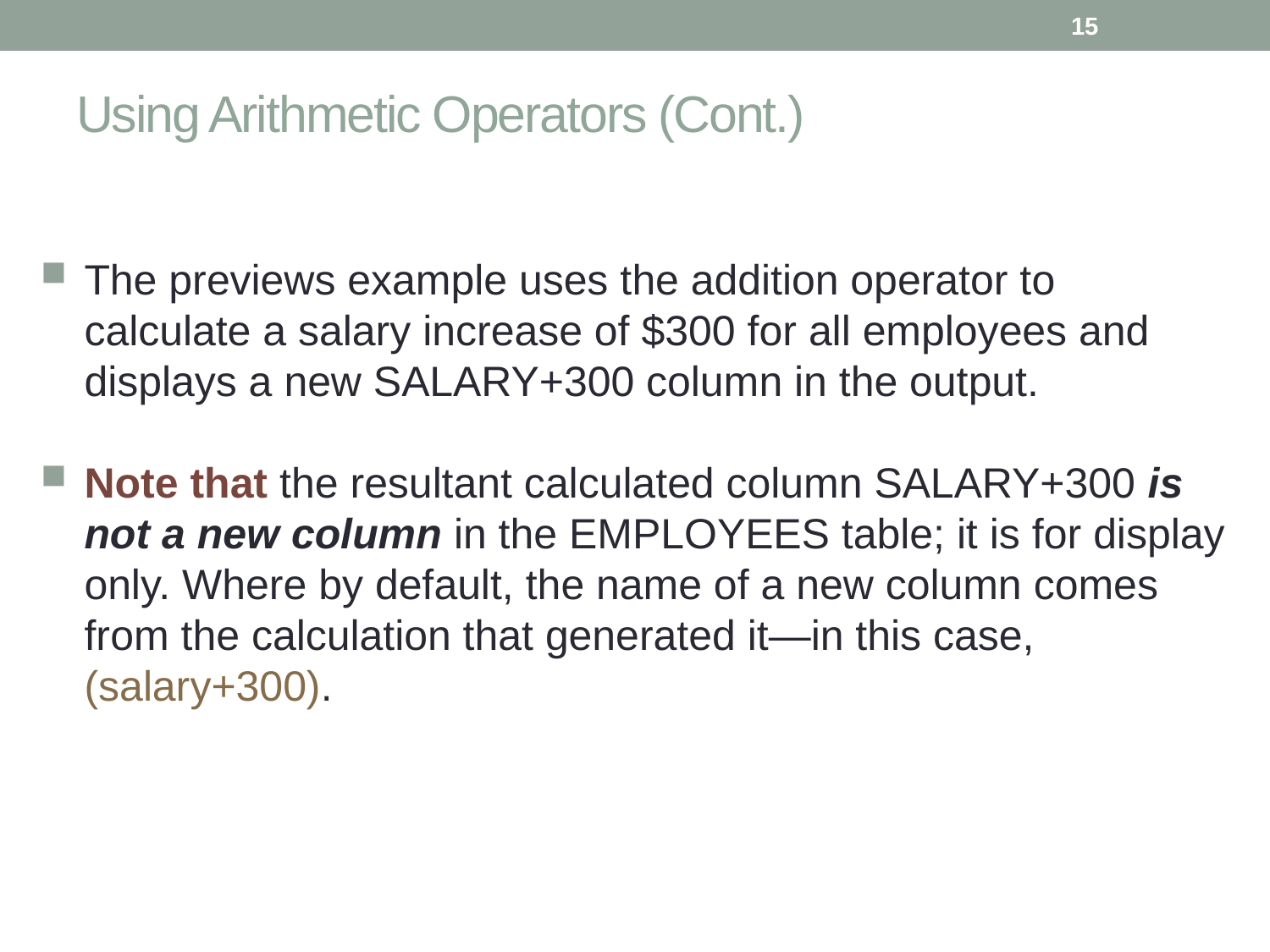

15
# Using Arithmetic Operators (Cont.)
The previews example uses the addition operator to calculate a salary increase of $300 for all employees and displays a new SALARY+300 column in the output.

Note that the resultant calculated column SALARY+300 is not a new column in the EMPLOYEES table; it is for display only. Where by default, the name of a new column comes  from the calculation that generated it—in this case, (salary+300).

Ghadah Al Hadba